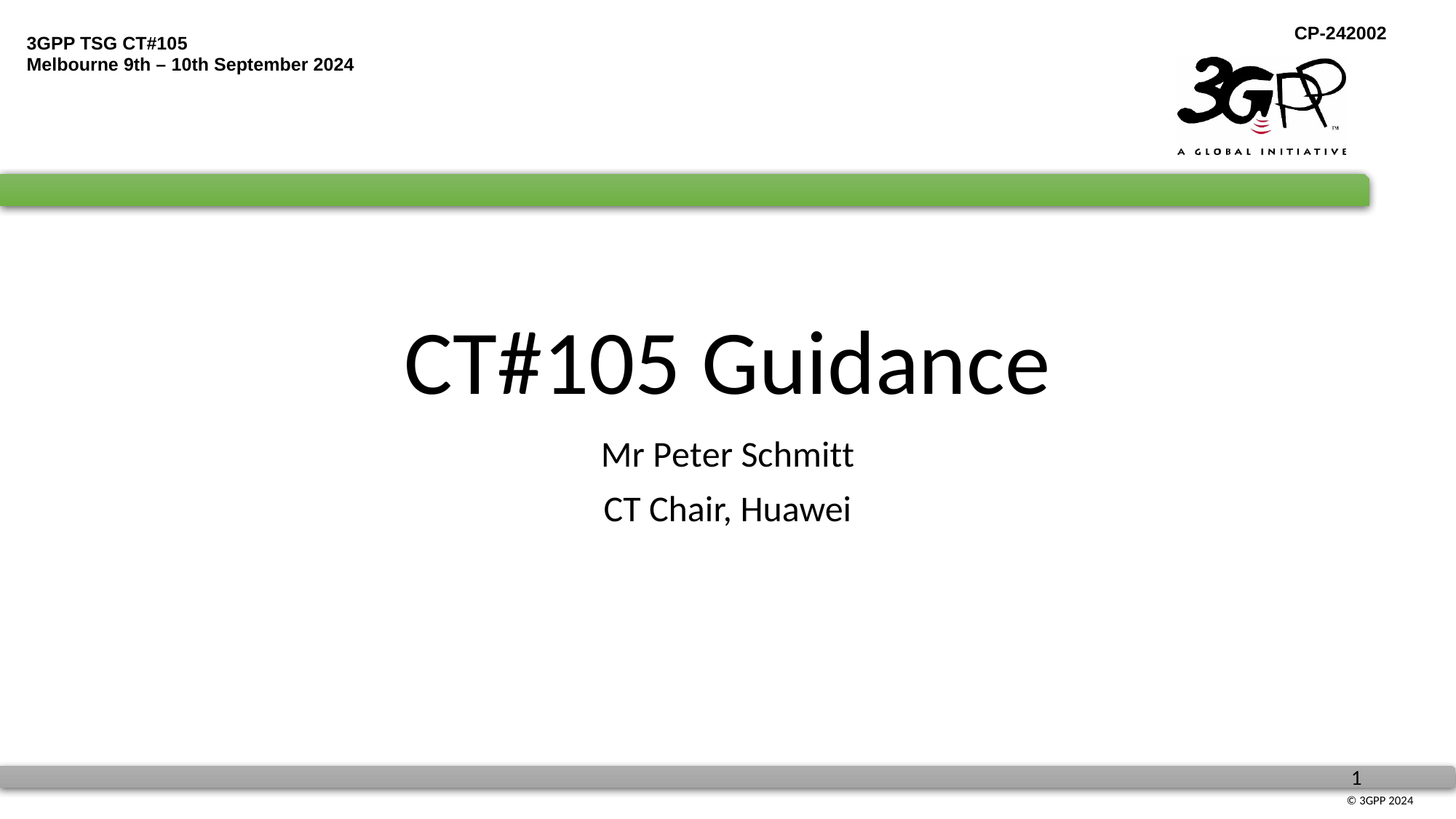

# CT#105 Guidance
Mr Peter Schmitt
CT Chair, Huawei